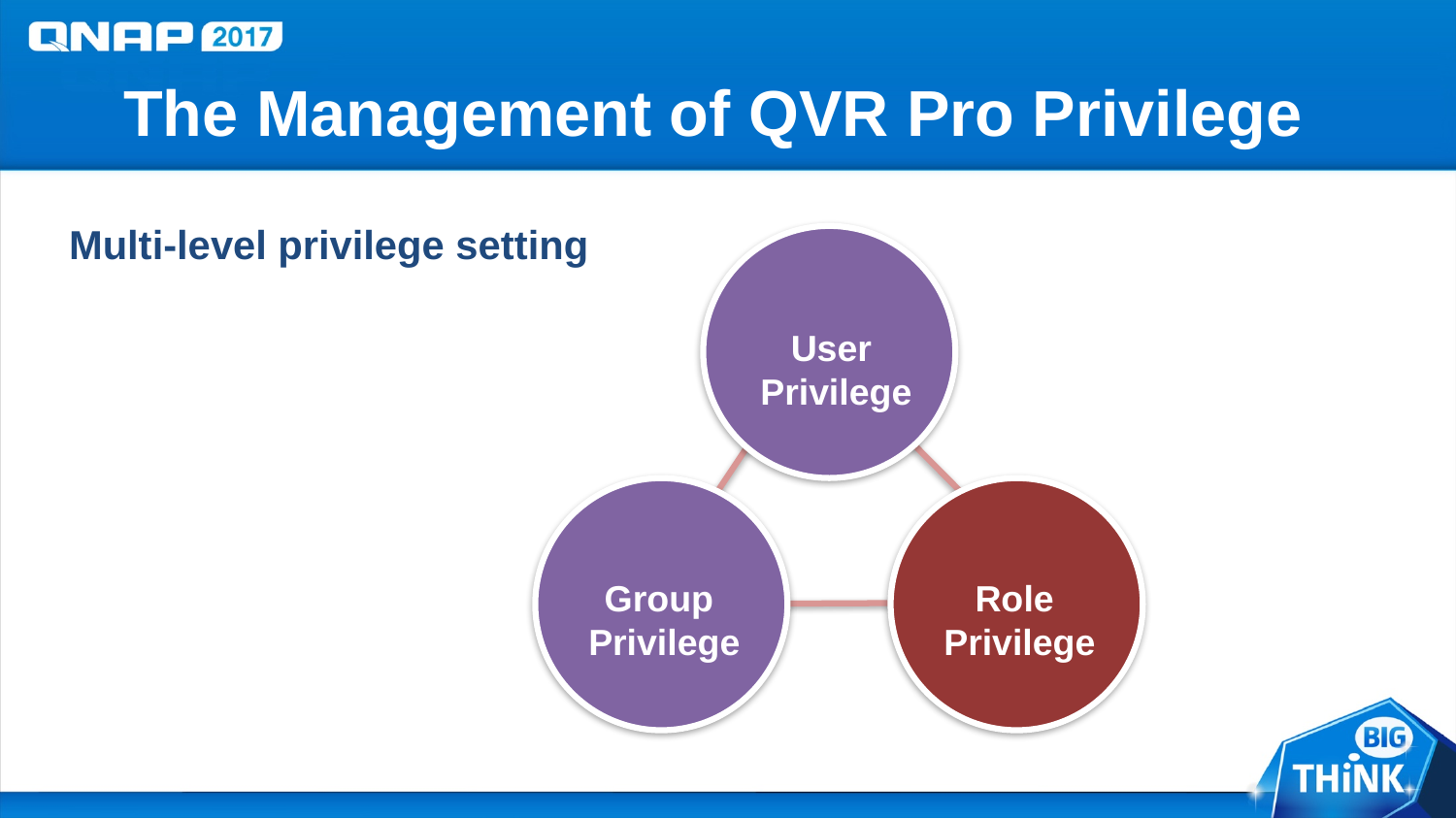

# The Management of QVR Pro Privilege
Multi-level privilege setting

User
Privilege

Group
Privilege
Role
Privilege